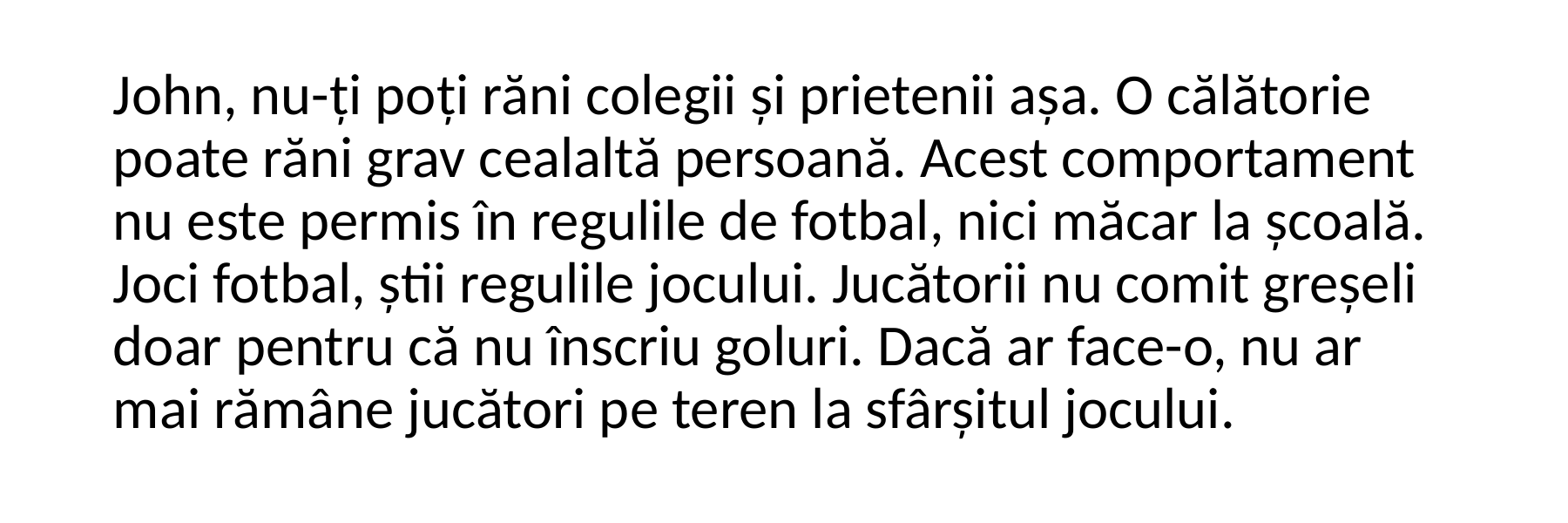

John, nu-ți poți răni colegii și prietenii așa. O călătorie poate răni grav cealaltă persoană. Acest comportament nu este permis în regulile de fotbal, nici măcar la școală. Joci fotbal, știi regulile jocului. Jucătorii nu comit greșeli doar pentru că nu înscriu goluri. Dacă ar face-o, nu ar mai rămâne jucători pe teren la sfârșitul jocului.